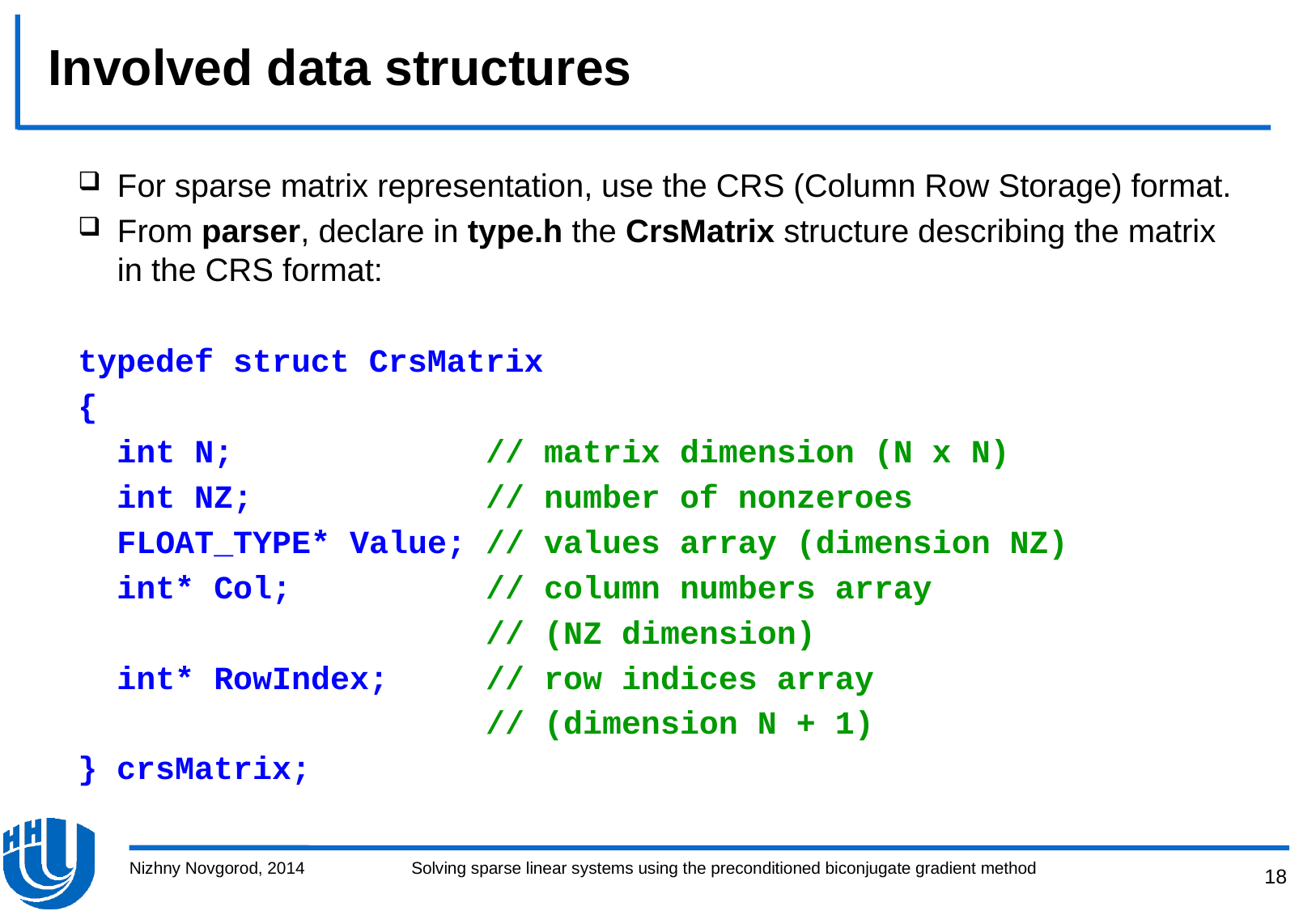

# Involved data structures
For sparse matrix representation, use the CRS (Column Row Storage) format.
From parser, declare in type.h the CrsMatrix structure describing the matrix in the CRS format:

typedef struct CrsMatrix
{
  int N;             // matrix dimension (N x N)
  int NZ;            // number of nonzeroes
  FLOAT_TYPE* Value; // values array (dimension NZ)
  int* Col;          // column numbers array
                     // (NZ dimension)
  int* RowIndex;     // row indices array
                     // (dimension N + 1)
} crsMatrix;
Nizhny Novgorod, 2014
Solving sparse linear systems using the preconditioned biconjugate gradient method